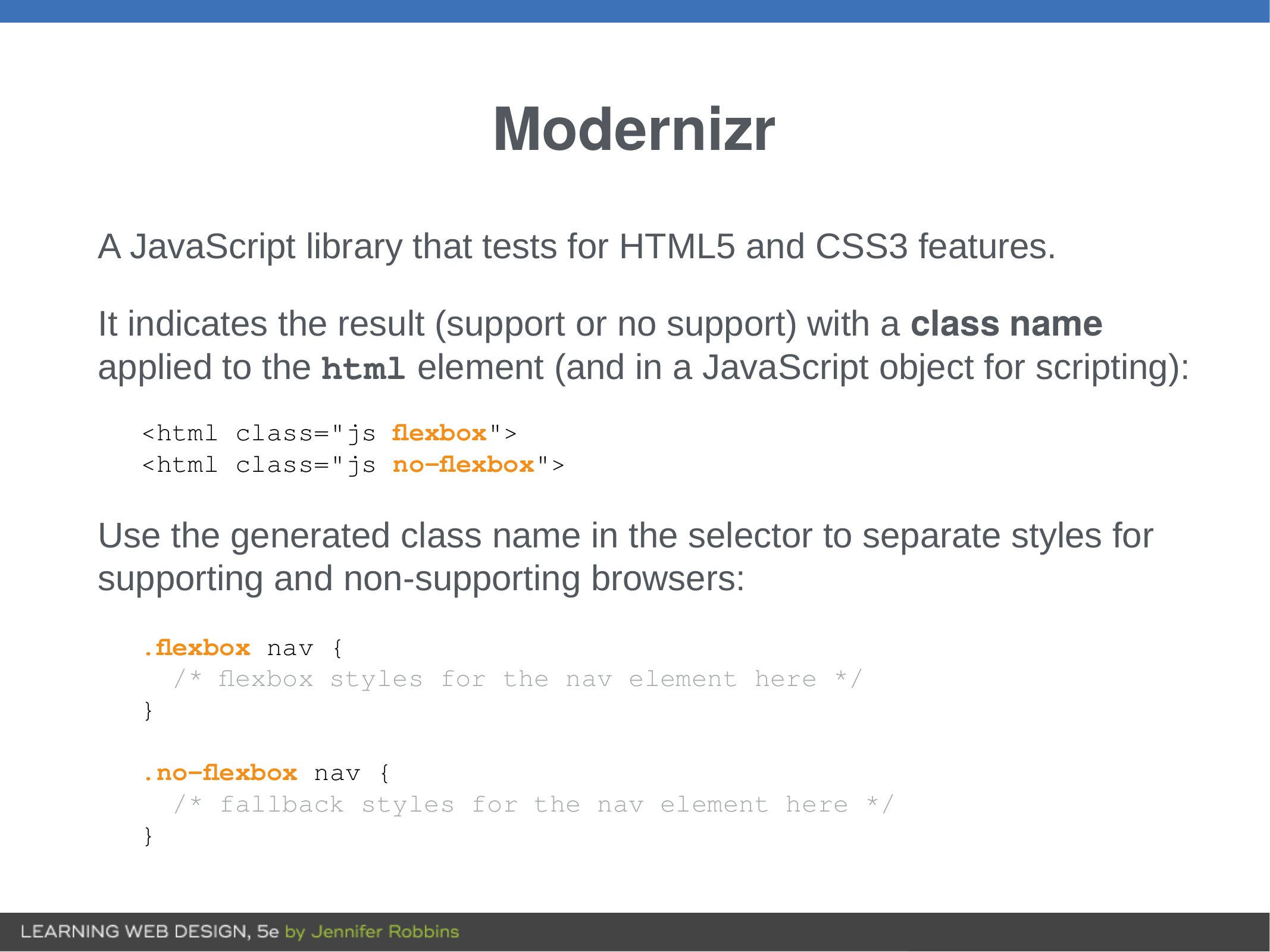

# Modernizr
A JavaScript library that tests for HTML5 and CSS3 features.
It indicates the result (support or no support) with a class name applied to the html element (and in a JavaScript object for scripting):
<html class="js flexbox">
<html class="js no-flexbox">
Use the generated class name in the selector to separate styles for supporting and non-supporting browsers:

.flexbox nav {
  /* flexbox styles for the nav element here */
}

.no-flexbox nav {
  /* fallback styles for the nav element here */
}